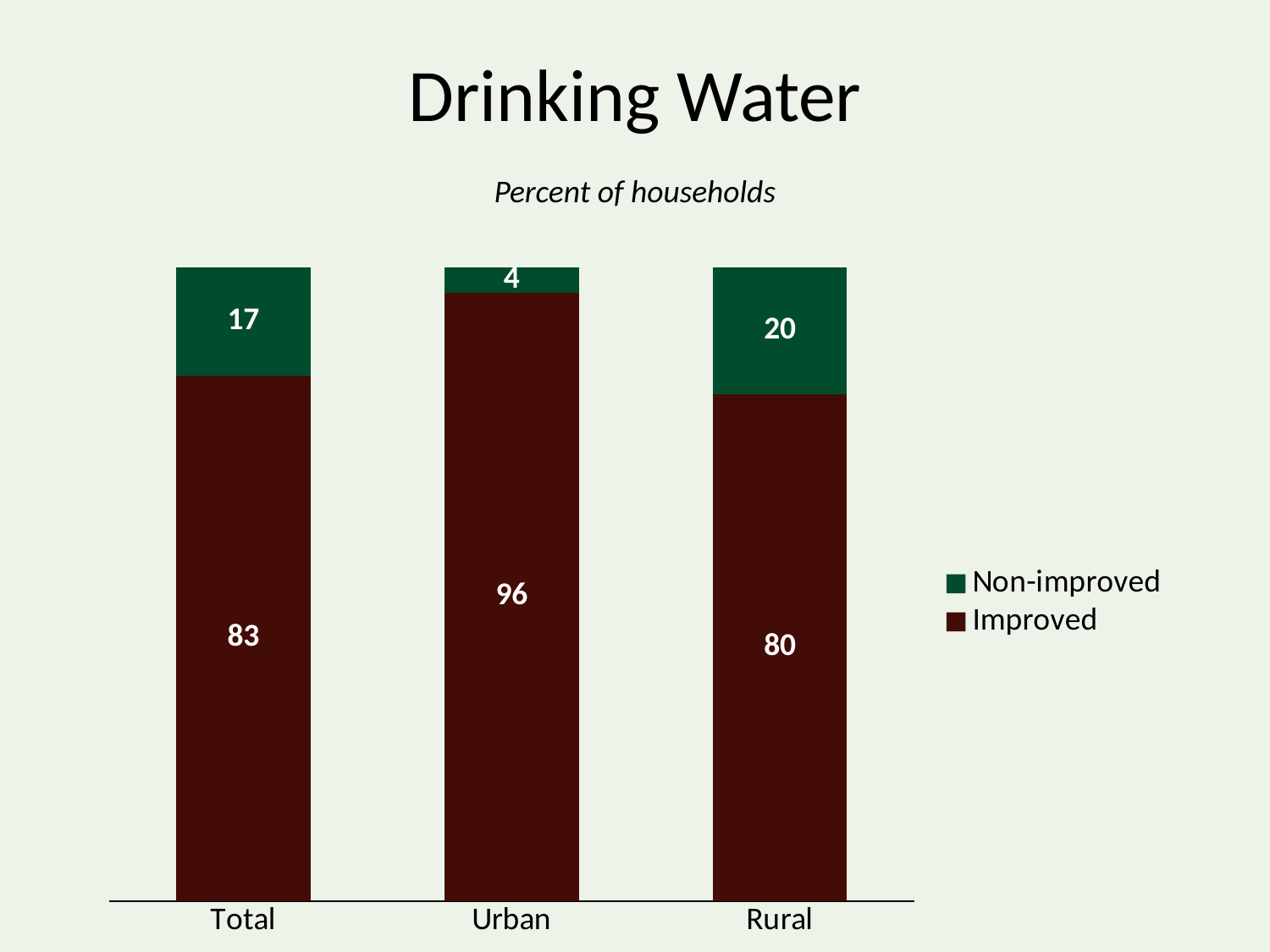

# Drinking Water
Percent of households

### Chart

| Category | Improved | Non-improved |
|---|---|---|
| Total | 83.0 | 17.0 |
| Urban | 96.0 | 4.0 |
| Rural | 80.0 | 20.0 |